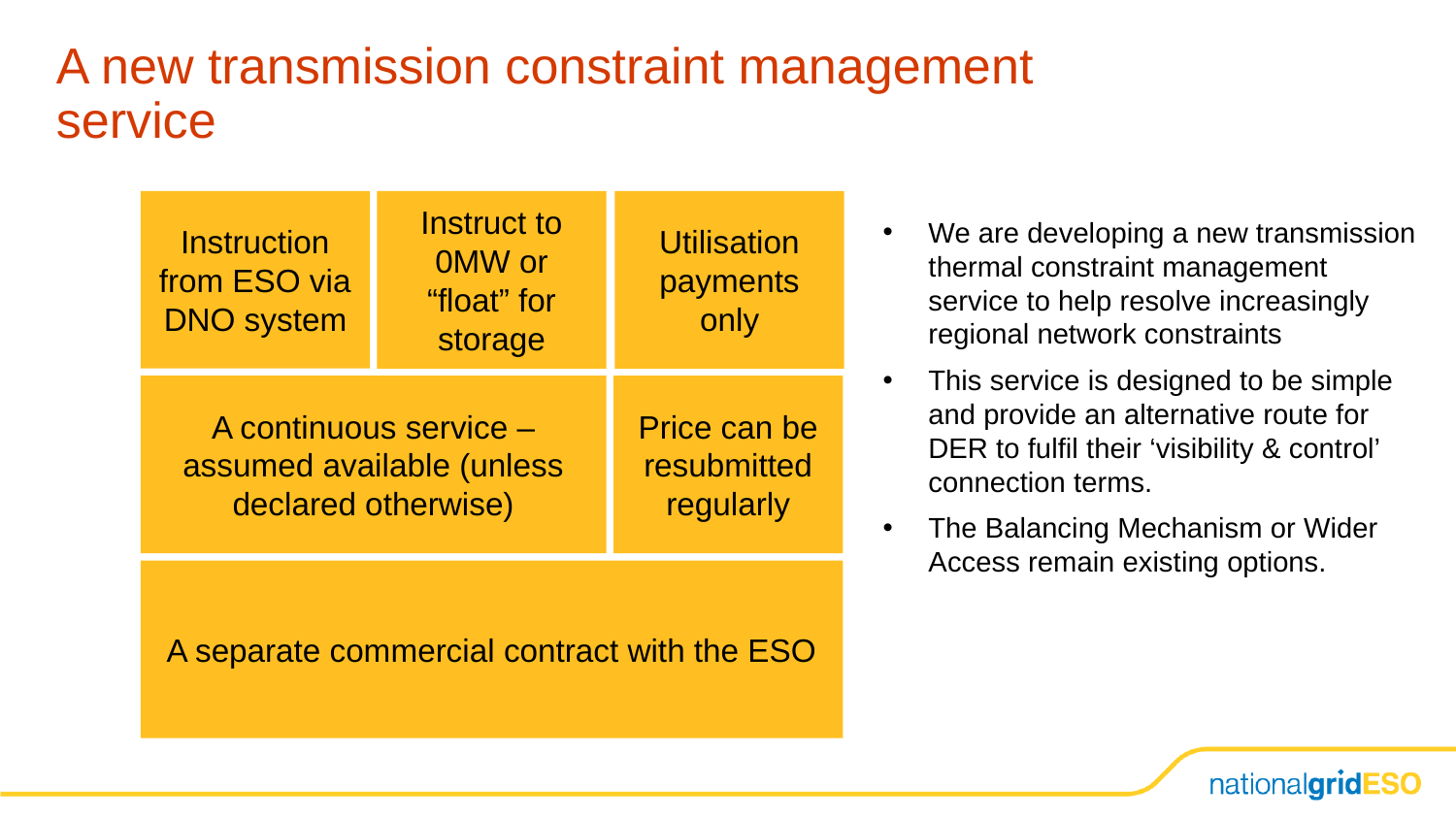

# A new transmission constraint management service
Instruction from ESO via DNO system
Instruct to 0MW or “float” for storage
Utilisation payments only
A continuous service – assumed available (unless declared otherwise)
Price can be resubmitted regularly
A separate commercial contract with the ESO
We are developing a new transmission thermal constraint management service to help resolve increasingly regional network constraints
This service is designed to be simple and provide an alternative route for DER to fulfil their ‘visibility & control’ connection terms.
The Balancing Mechanism or Wider Access remain existing options.